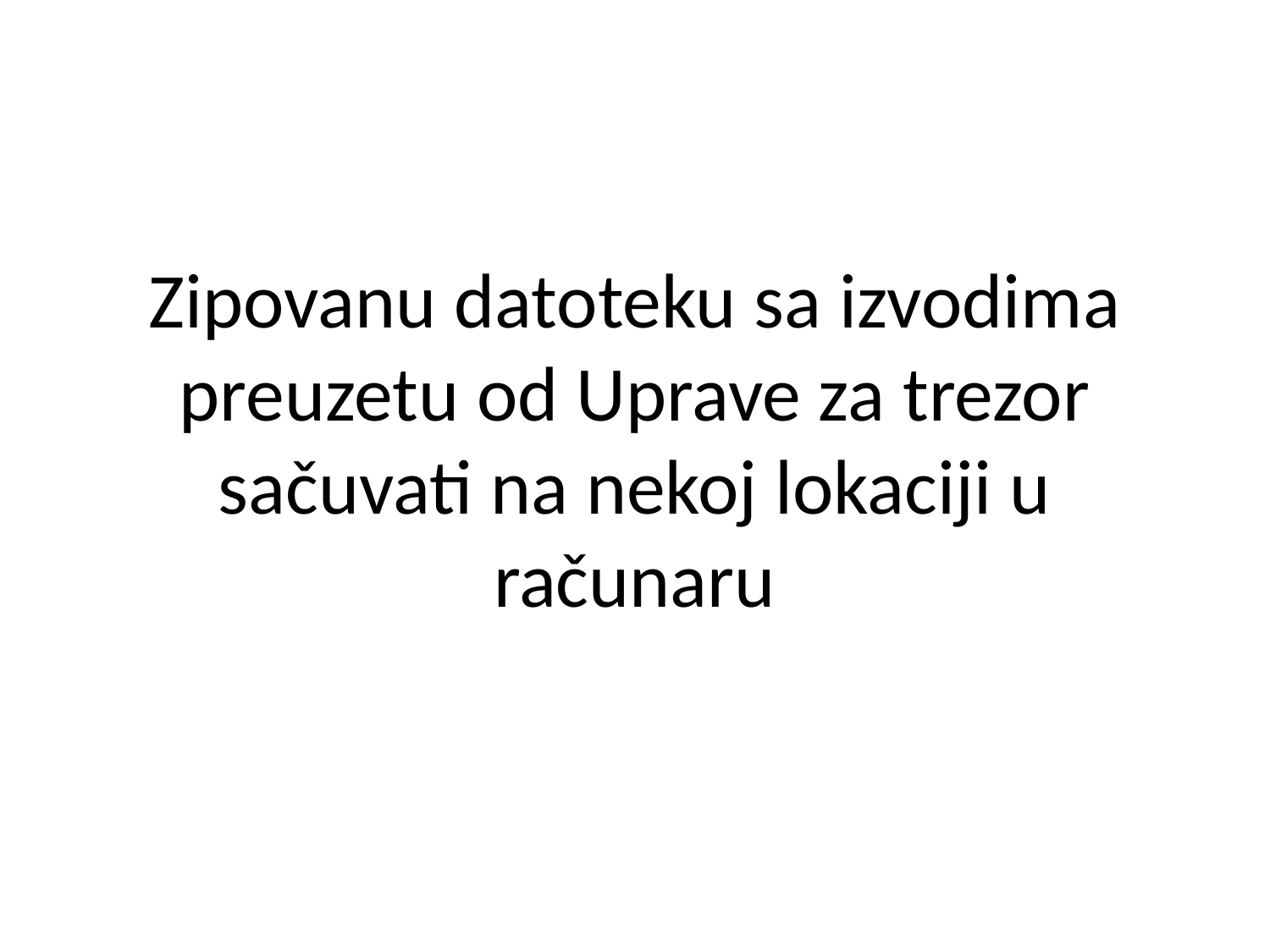

# Zipovanu datoteku sa izvodima preuzetu od Uprave za trezor sačuvati na nekoj lokaciji u računaru